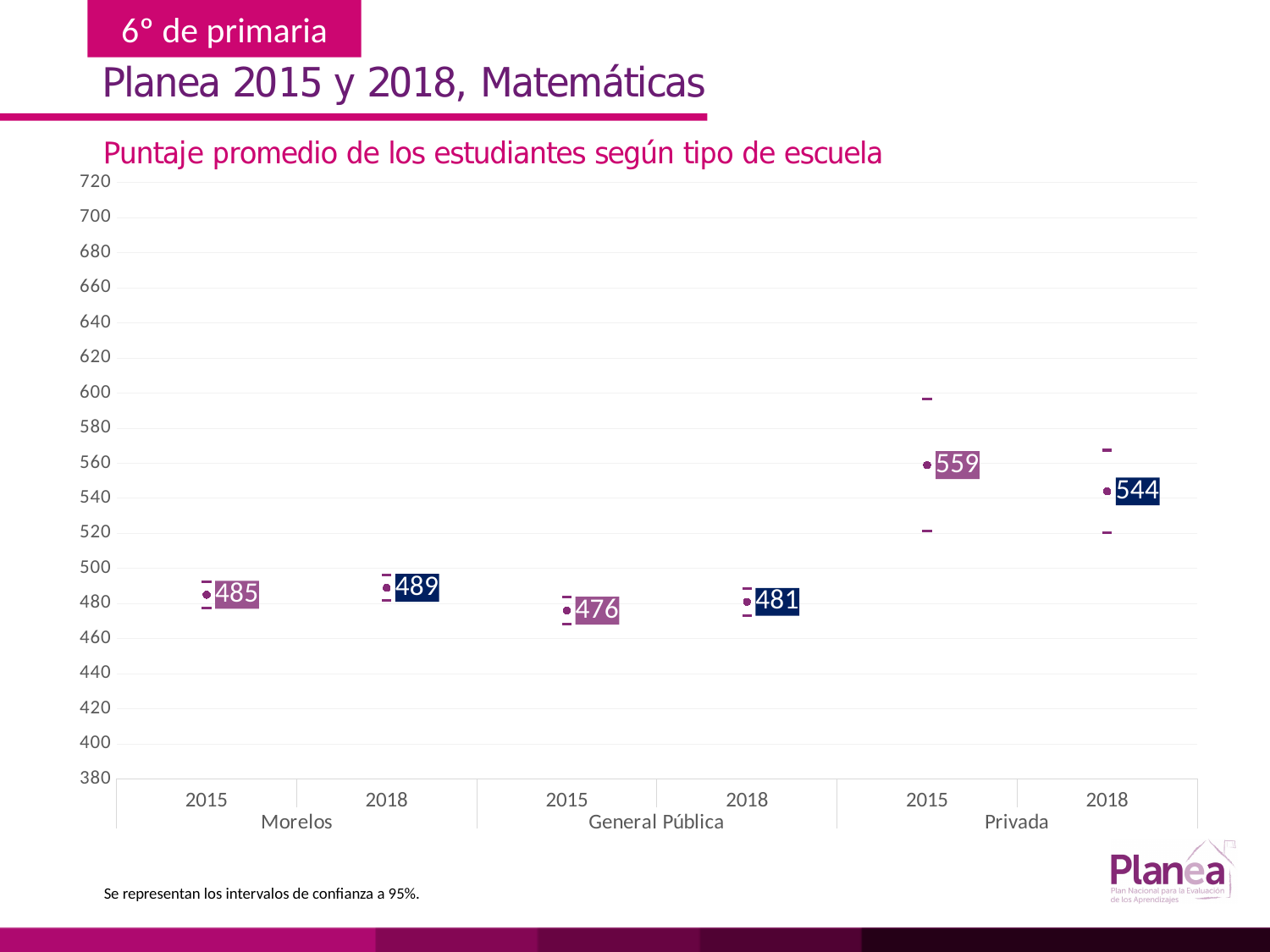

Planea 2015 y 2018, Matemáticas

Puntaje promedio de los estudiantes según tipo de escuela

### Chart

| Category |  |  |  |
|---|---|---|---|
| 2015 | 477.438 | 492.562 | 485.0 |
| 2018 | 481.637 | 496.363 | 489.0 |
| 2015 | 468.239 | 483.761 | 476.0 |
| 2018 | 473.239 | 488.761 | 481.0 |
| 2015 | 521.19 | 596.81 | 559.0 |
| 2018 | 520.518 | 567.482 | 544.0 |
Se representan los intervalos de confianza a 95%.